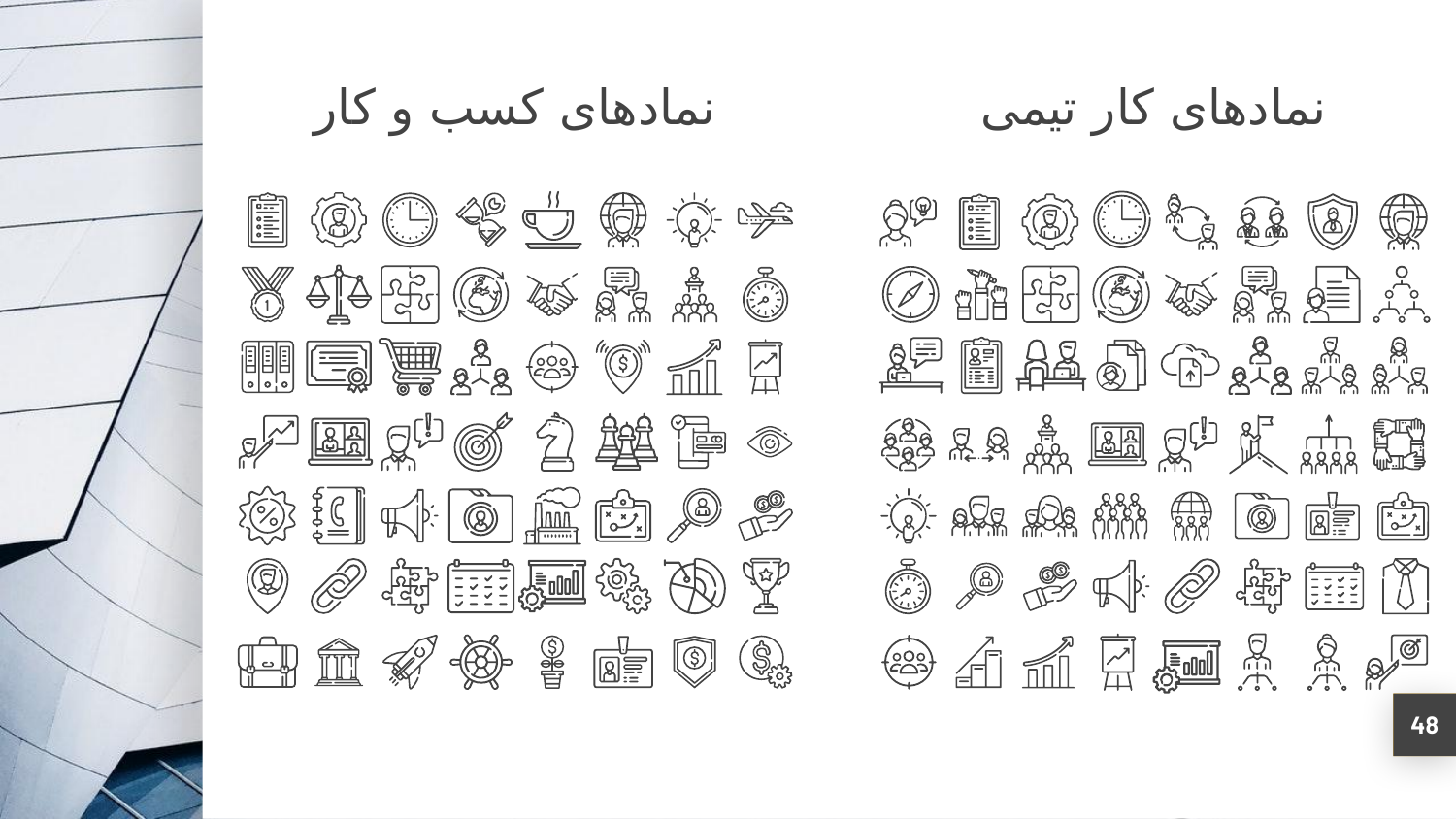

نمادهای کسب و کار
نمادهای کار تیمی

48